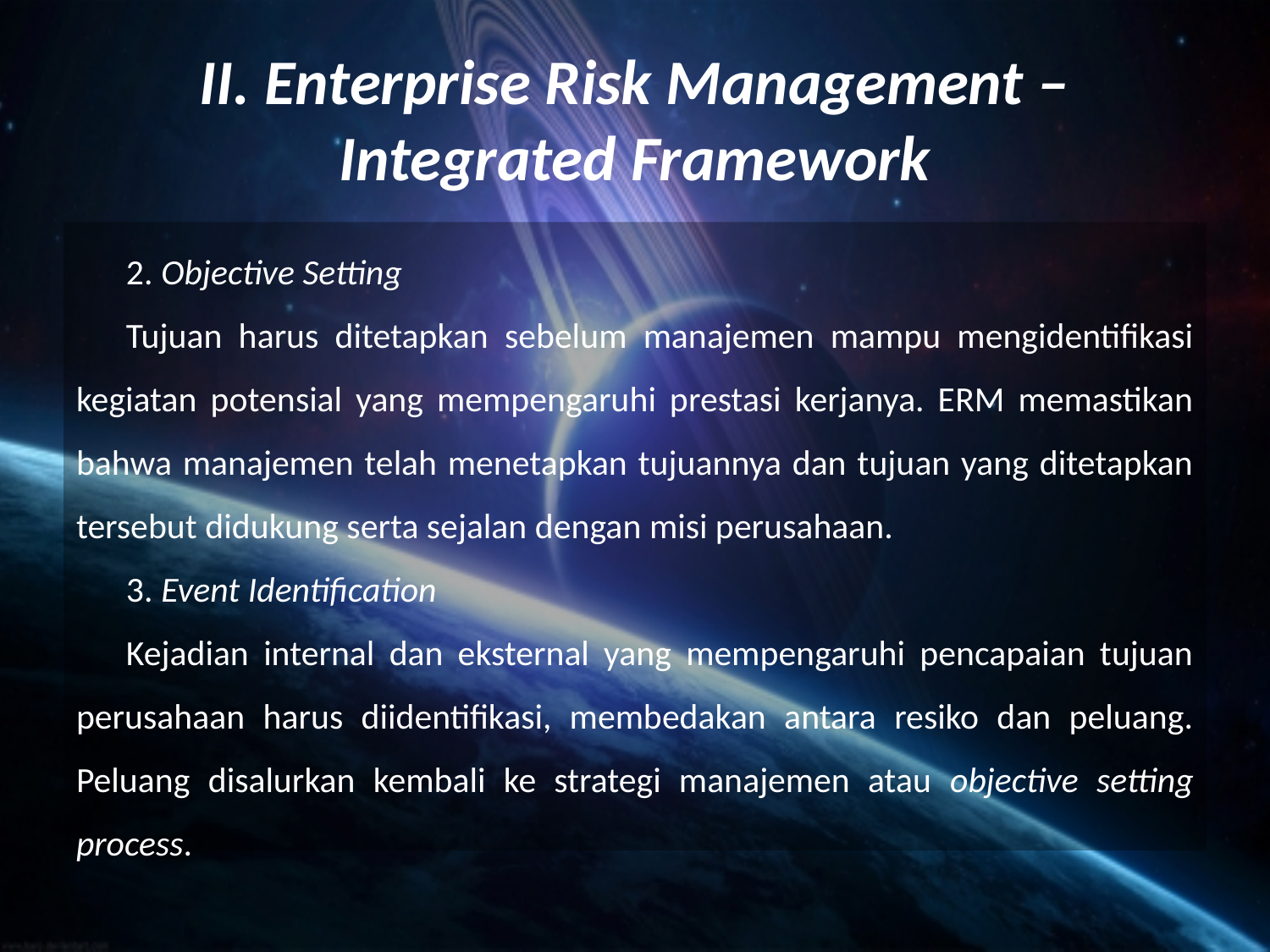

# II. Enterprise Risk Management – Integrated Framework
2. Objective Setting
Tujuan harus ditetapkan sebelum manajemen mampu mengidentifikasi kegiatan potensial yang mempengaruhi prestasi kerjanya. ERM memastikan bahwa manajemen telah menetapkan tujuannya dan tujuan yang ditetapkan tersebut didukung serta sejalan dengan misi perusahaan.
3. Event Identification
Kejadian internal dan eksternal yang mempengaruhi pencapaian tujuan perusahaan harus diidentifikasi, membedakan antara resiko dan peluang. Peluang disalurkan kembali ke strategi manajemen atau objective setting process.